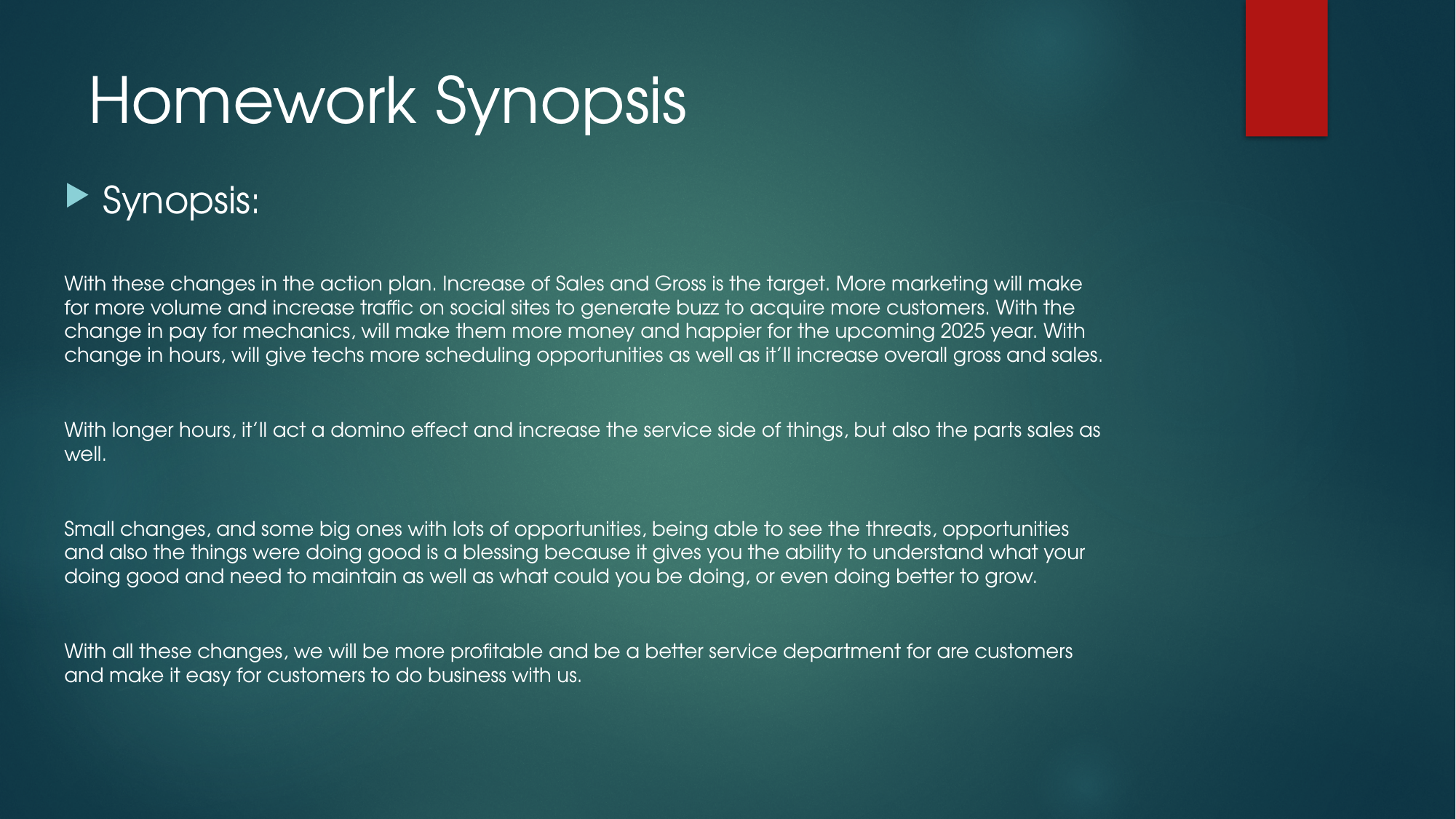

# Homework Synopsis
Synopsis:

With these changes in the action plan. Increase of Sales and Gross is the target. More marketing will make for more volume and increase traffic on social sites to generate buzz to acquire more customers. With the change in pay for mechanics, will make them more money and happier for the upcoming 2025 year. With change in hours, will give techs more scheduling opportunities as well as it’ll increase overall gross and sales.

With longer hours, it’ll act a domino effect and increase the service side of things, but also the parts sales as well.

Small changes, and some big ones with lots of opportunities, being able to see the threats, opportunities and also the things were doing good is a blessing because it gives you the ability to understand what your doing good and need to maintain as well as what could you be doing, or even doing better to grow.

With all these changes, we will be more profitable and be a better service department for are customers and make it easy for customers to do business with us.